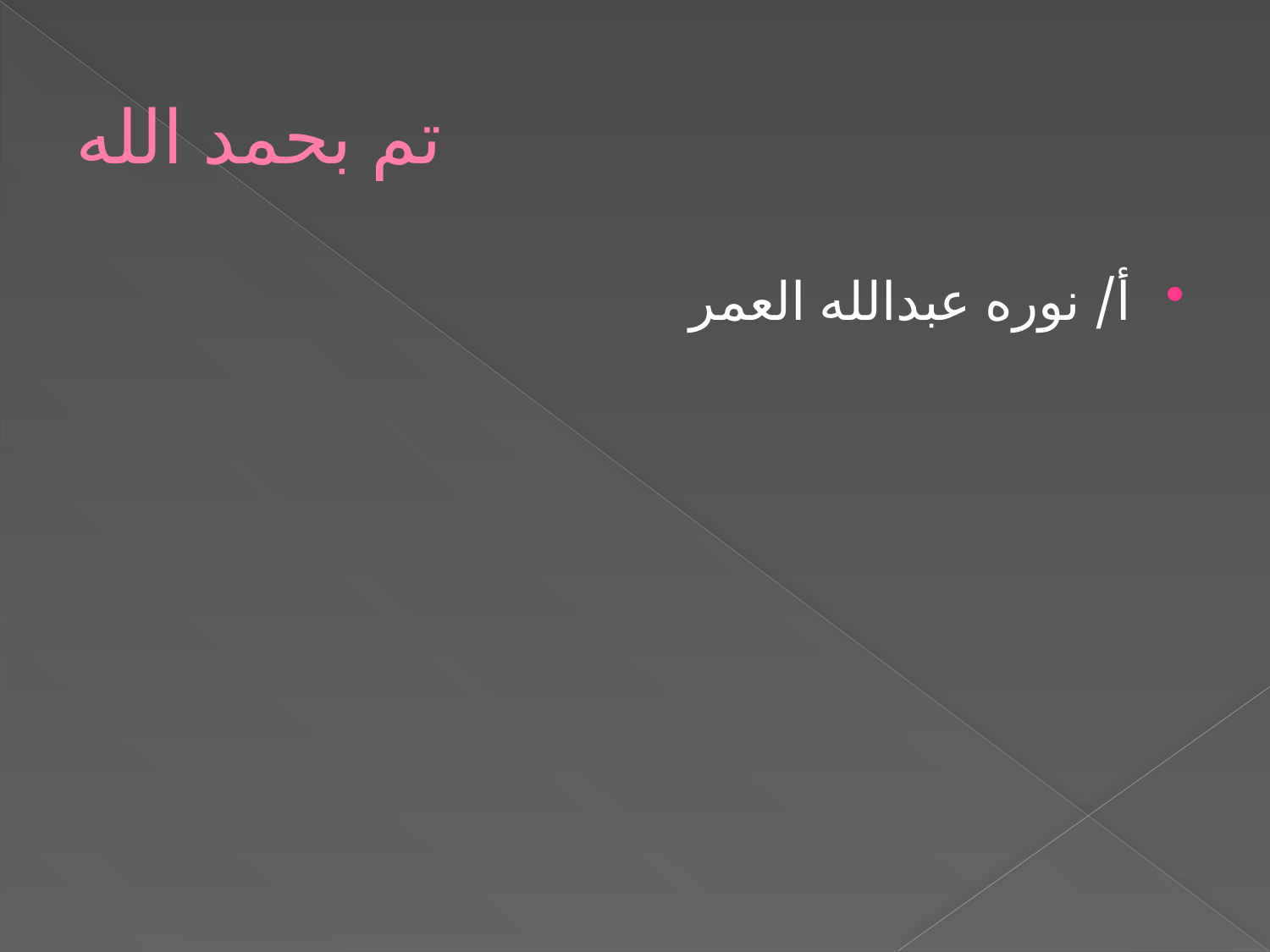

# تم بحمد الله
أ/ نوره عبدالله العمر